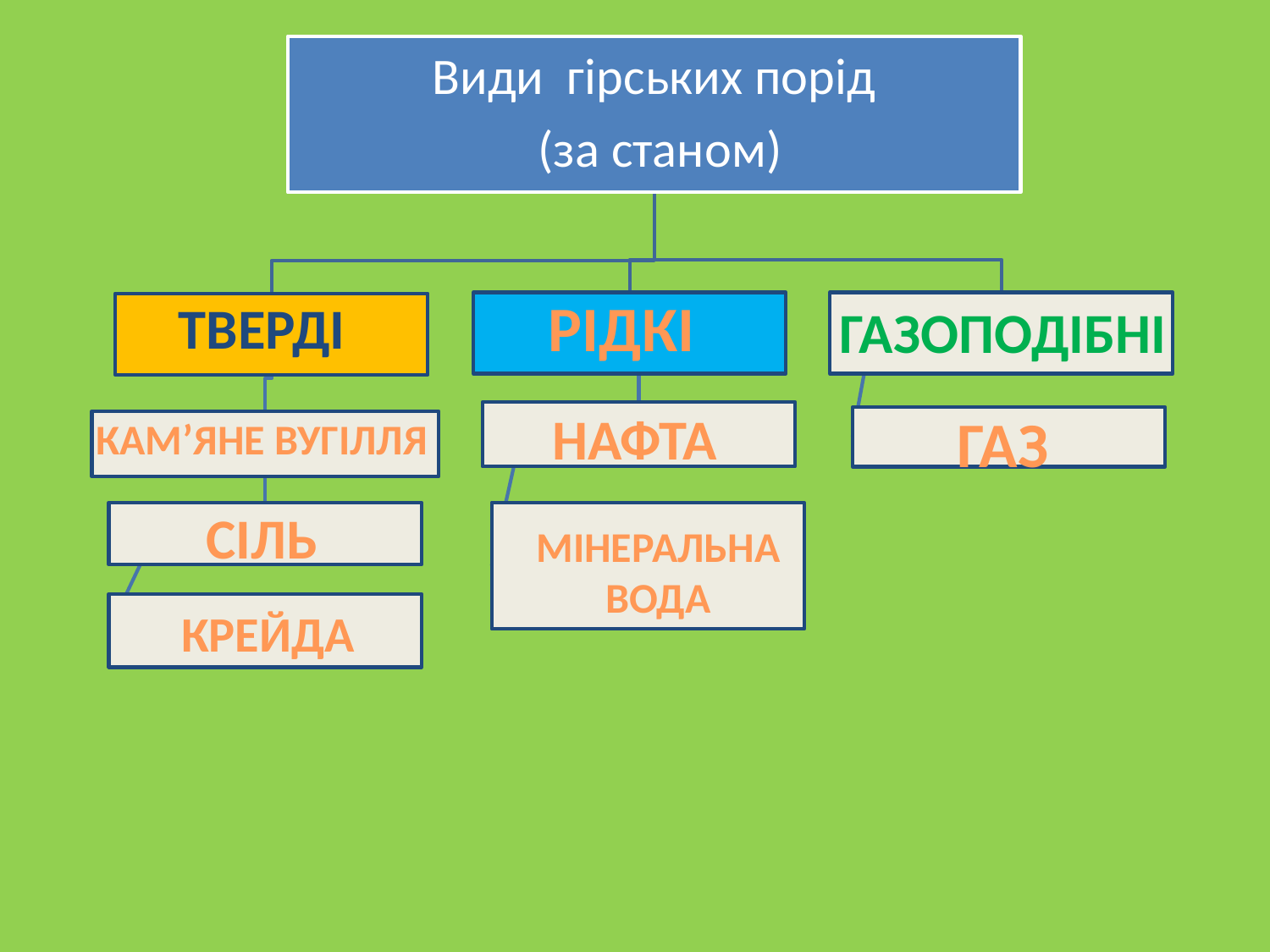

Види  гірських порід
 (за станом)

РІДКІ
ТВЕРДІ
ГАЗОПОДІБНІ
НАФТА
ГАЗ
КАМ’ЯНЕ ВУГІЛЛЯ
СІЛЬ
МІНЕРАЛЬНА
ВОДА
КРЕЙДА